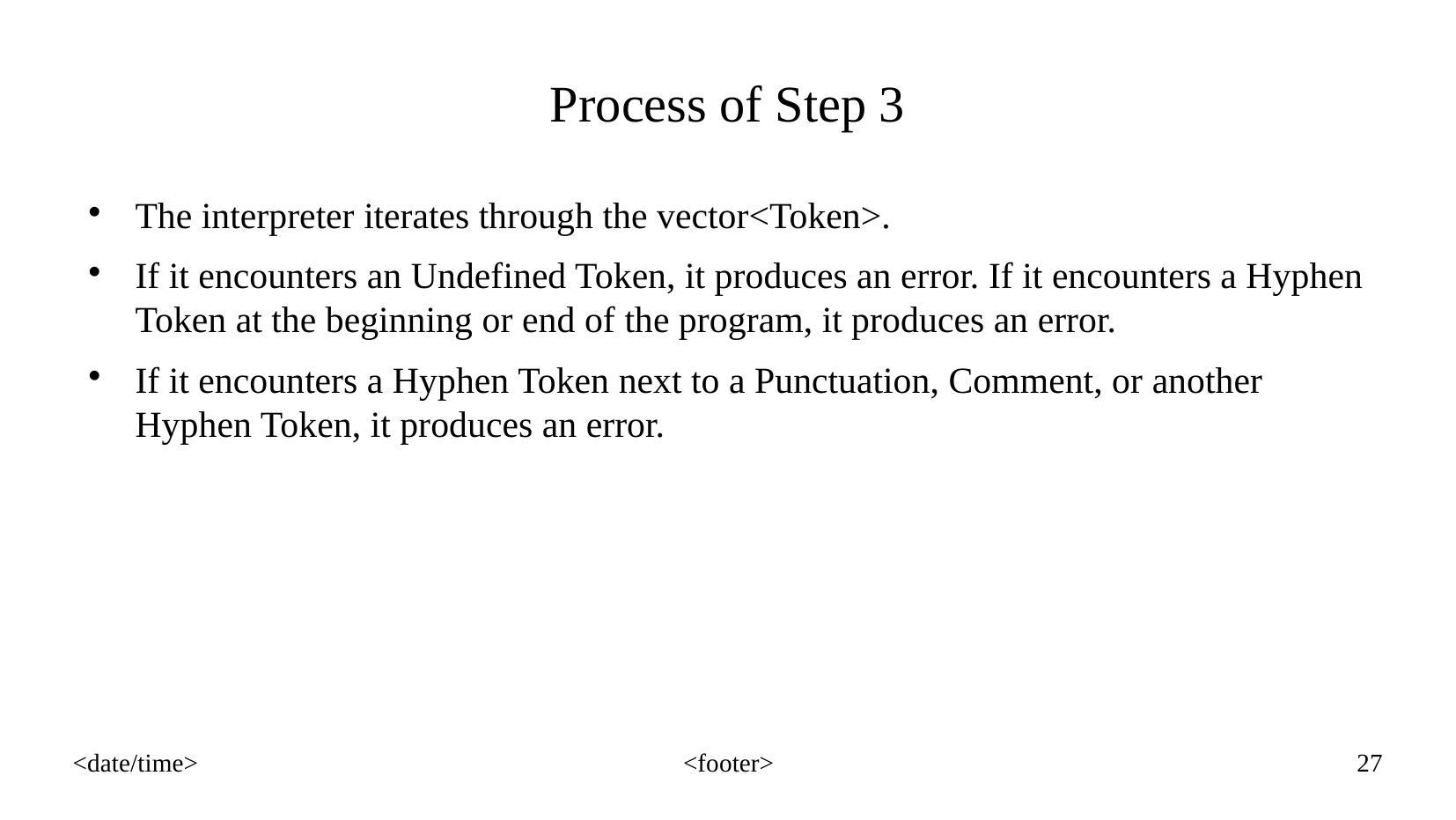

Process of Step 3
The interpreter iterates through the vector<Token>.
If it encounters an Undefined Token, it produces an error. If it encounters a Hyphen Token at the beginning or end of the program, it produces an error.
If it encounters a Hyphen Token next to a Punctuation, Comment, or another Hyphen Token, it produces an error.